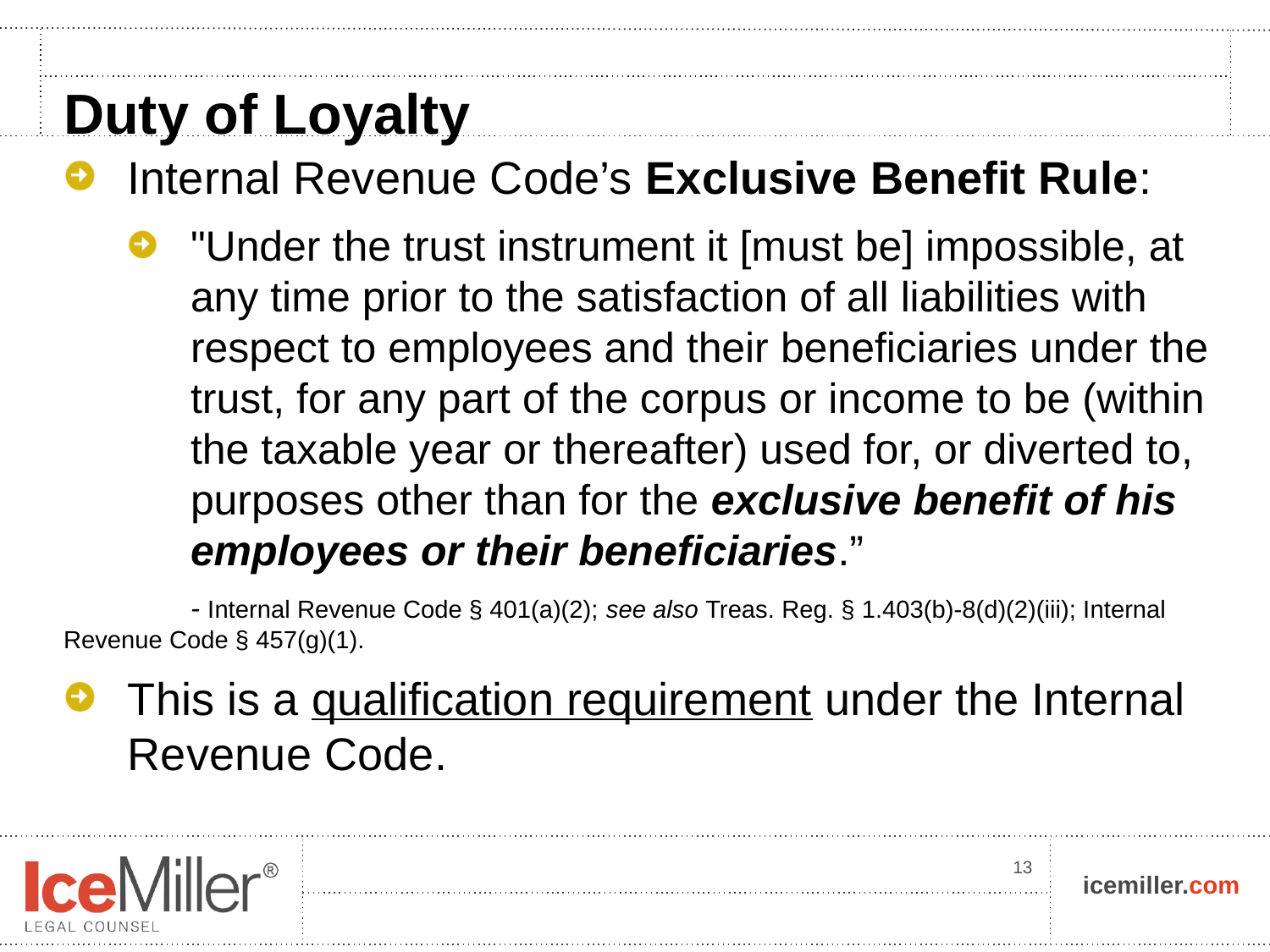

# Duty of Loyalty
Internal Revenue Code’s Exclusive Benefit Rule:
"Under the trust instrument it [must be] impossible, at any time prior to the satisfaction of all liabilities with respect to employees and their beneficiaries under the trust, for any part of the corpus or income to be (within the taxable year or thereafter) used for, or diverted to, purposes other than for the exclusive benefit of his employees or their beneficiaries.”
	- Internal Revenue Code § 401(a)(2); see also Treas. Reg. § 1.403(b)-8(d)(2)(iii); Internal 	Revenue Code § 457(g)(1).
This is a qualification requirement under the Internal Revenue Code.
13